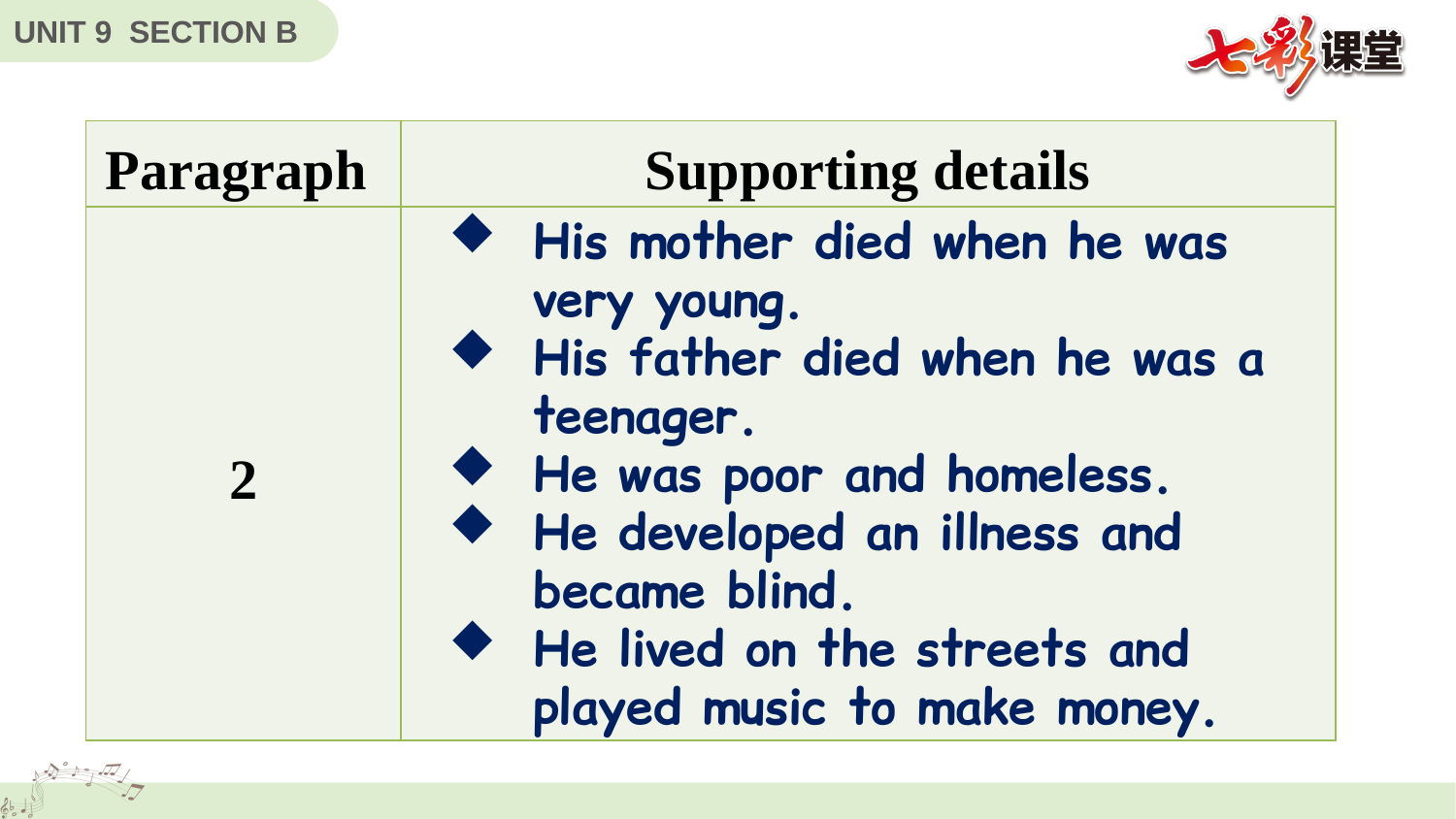

| Paragraph | Supporting details |
| --- | --- |
| 2 |  |
His mother died when he was very young.
His father died when he was a
    teenager.
He was poor and homeless.
He developed an illness and became blind.
He lived on the streets and
    played music to make money.